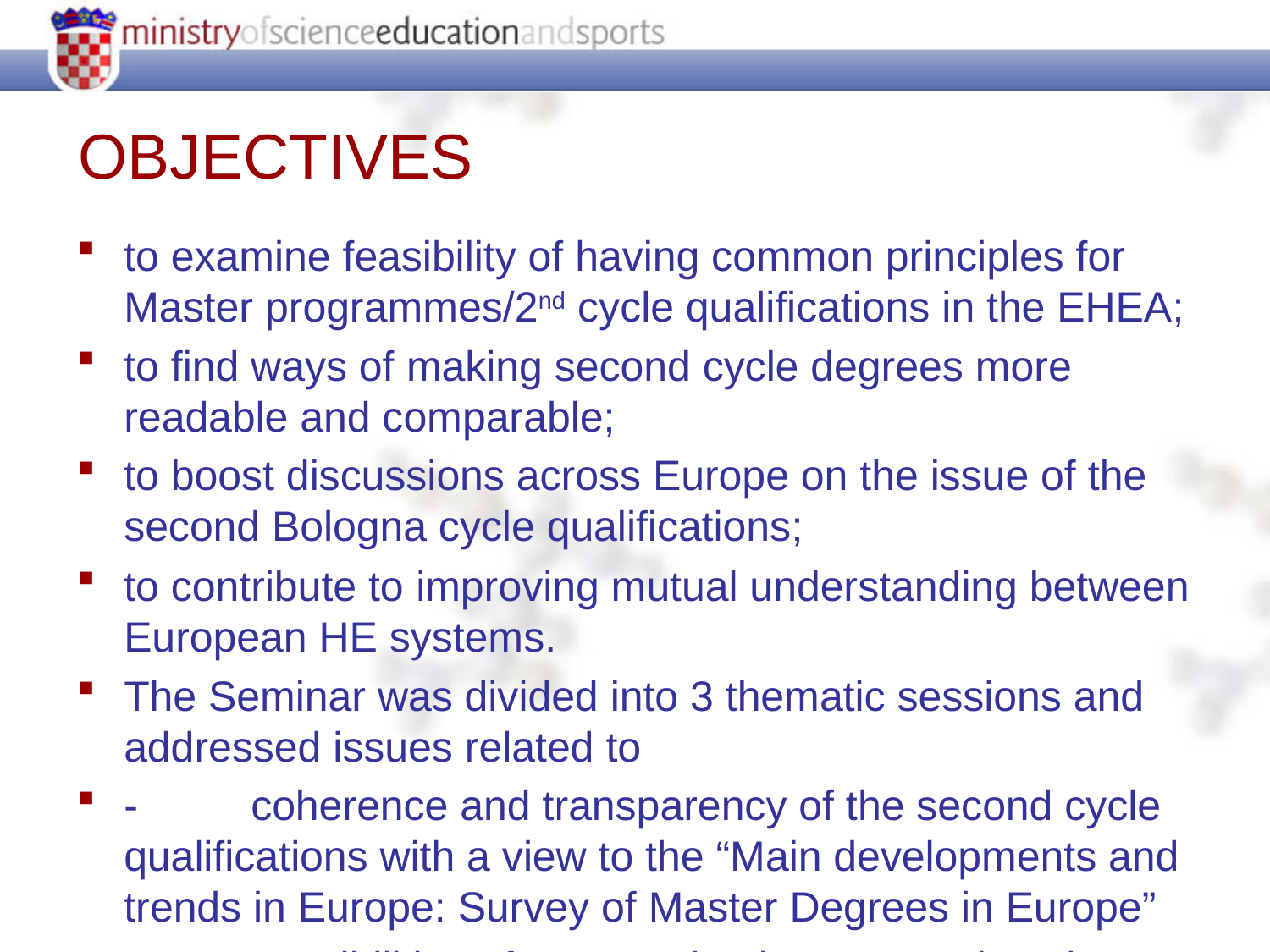

# OBJECTIVES
to examine feasibility of having common principles for Master programmes/2nd cycle qualifications in the EHEA;
to find ways of making second cycle degrees more readable and comparable;
to boost discussions across Europe on the issue of the second Bologna cycle qualifications;
to contribute to improving mutual understanding between European HE systems.
The Seminar was divided into 3 thematic sessions and addressed issues related to
-	coherence and transparency of the second cycle qualifications with a view to the “Main developments and trends in Europe: Survey of Master Degrees in Europe”
-	possibilities of progression between university-based and professional programmes
-	and the establishment and implementation of NQFs as a tool to develop recognition policy with a view towards creating possibilities for the automatic academic recognition in entering the second bologna cycle.